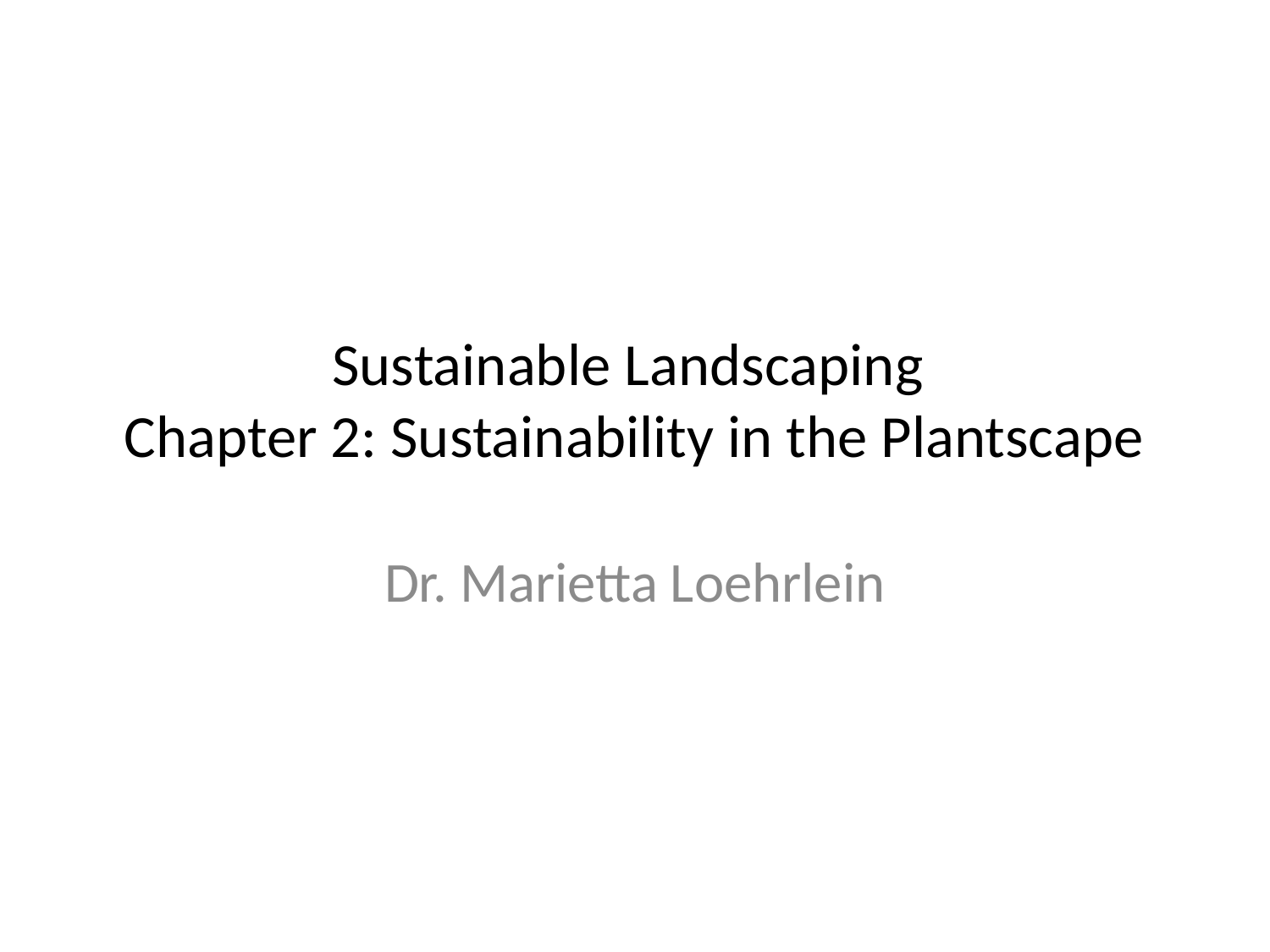

# Sustainable Landscaping Chapter 2: Sustainability in the Plantscape
Dr. Marietta Loehrlein